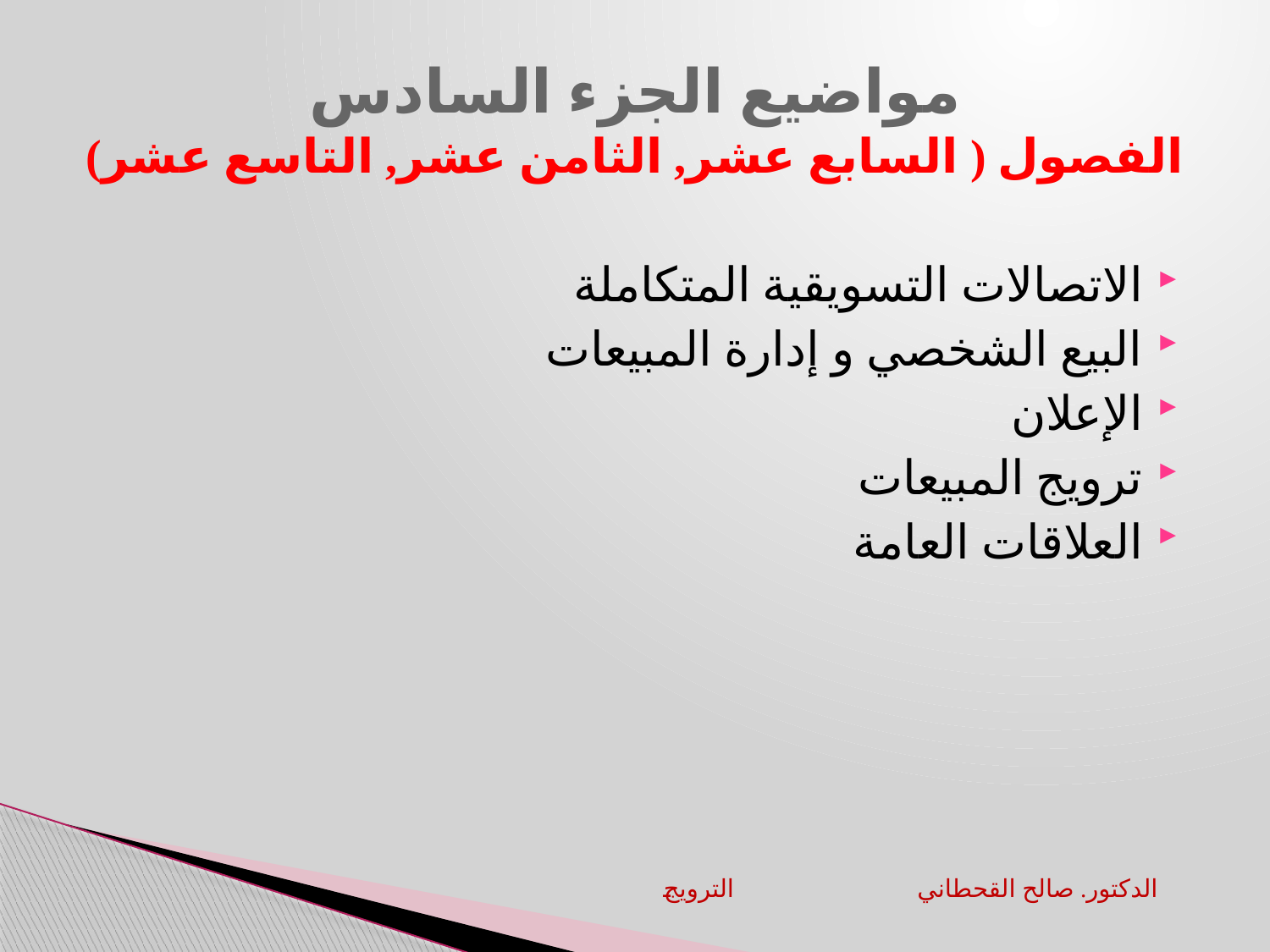

# مواضيع الجزء السادس الفصول ( السابع عشر, الثامن عشر, التاسع عشر)
الاتصالات التسويقية المتكاملة
البيع الشخصي و إدارة المبيعات
الإعلان
ترويج المبيعات
العلاقات العامة
الترويج		الدكتور. صالح القحطاني